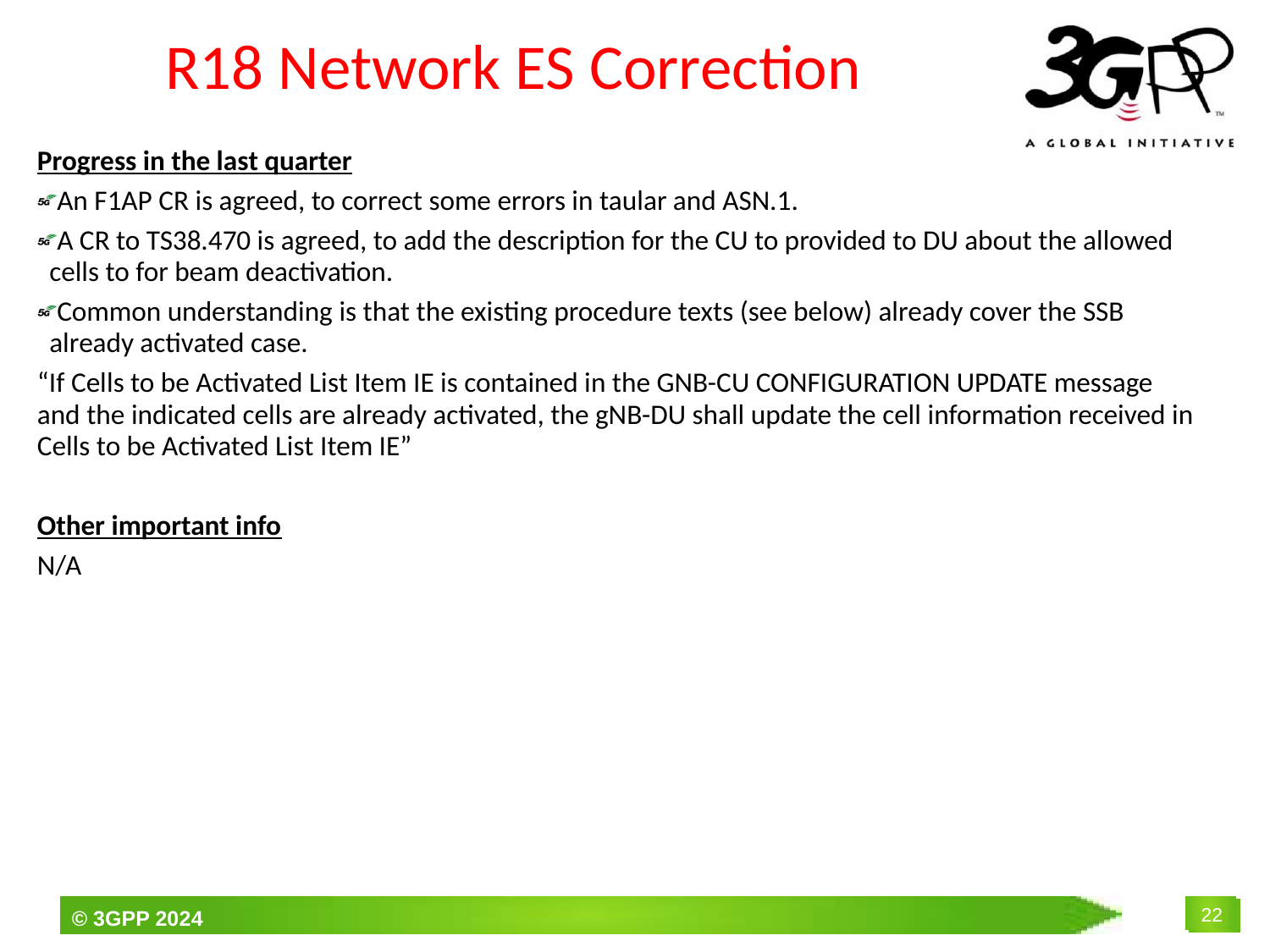

# R18 Network ES Correction
Progress in the last quarter
An F1AP CR is agreed, to correct some errors in taular and ASN.1.
A CR to TS38.470 is agreed, to add the description for the CU to provided to DU about the allowed cells to for beam deactivation.
Common understanding is that the existing procedure texts (see below) already cover the SSB already activated case.
“If Cells to be Activated List Item IE is contained in the GNB-CU CONFIGURATION UPDATE message and the indicated cells are already activated, the gNB-DU shall update the cell information received in Cells to be Activated List Item IE”

Other important info
N/A
22